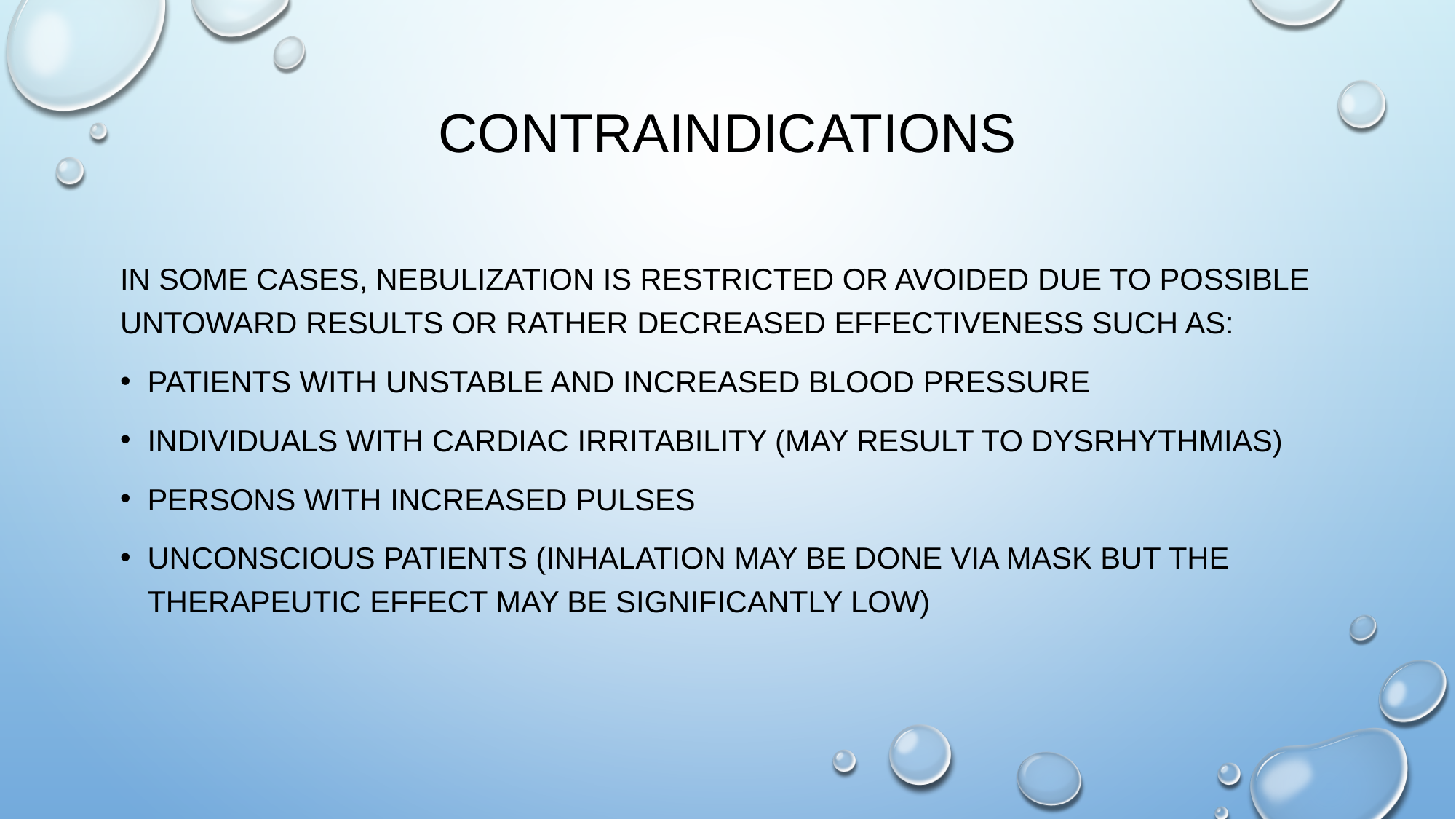

# Contraindications

In some cases, nebulization is restricted or avoided due to possible untoward results or rather decreased effectiveness such as:
Patients with unstable and increased blood pressure
Individuals with cardiac irritability (may result to dysrhythmias)
Persons with increased pulses
Unconscious patients (inhalation may be done via mask but the therapeutic effect may be significantly low)